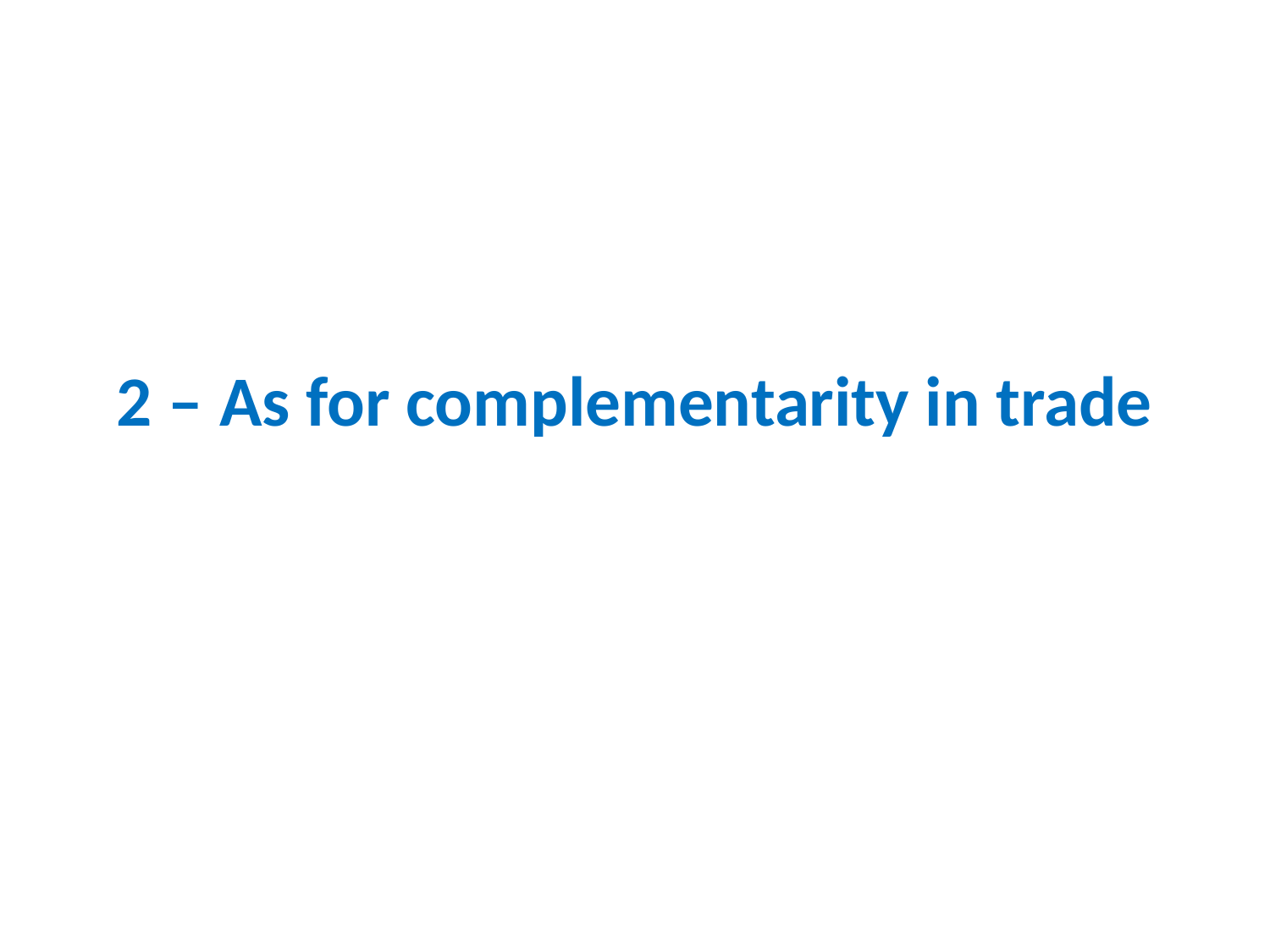

# 2 – As for complementarity in trade